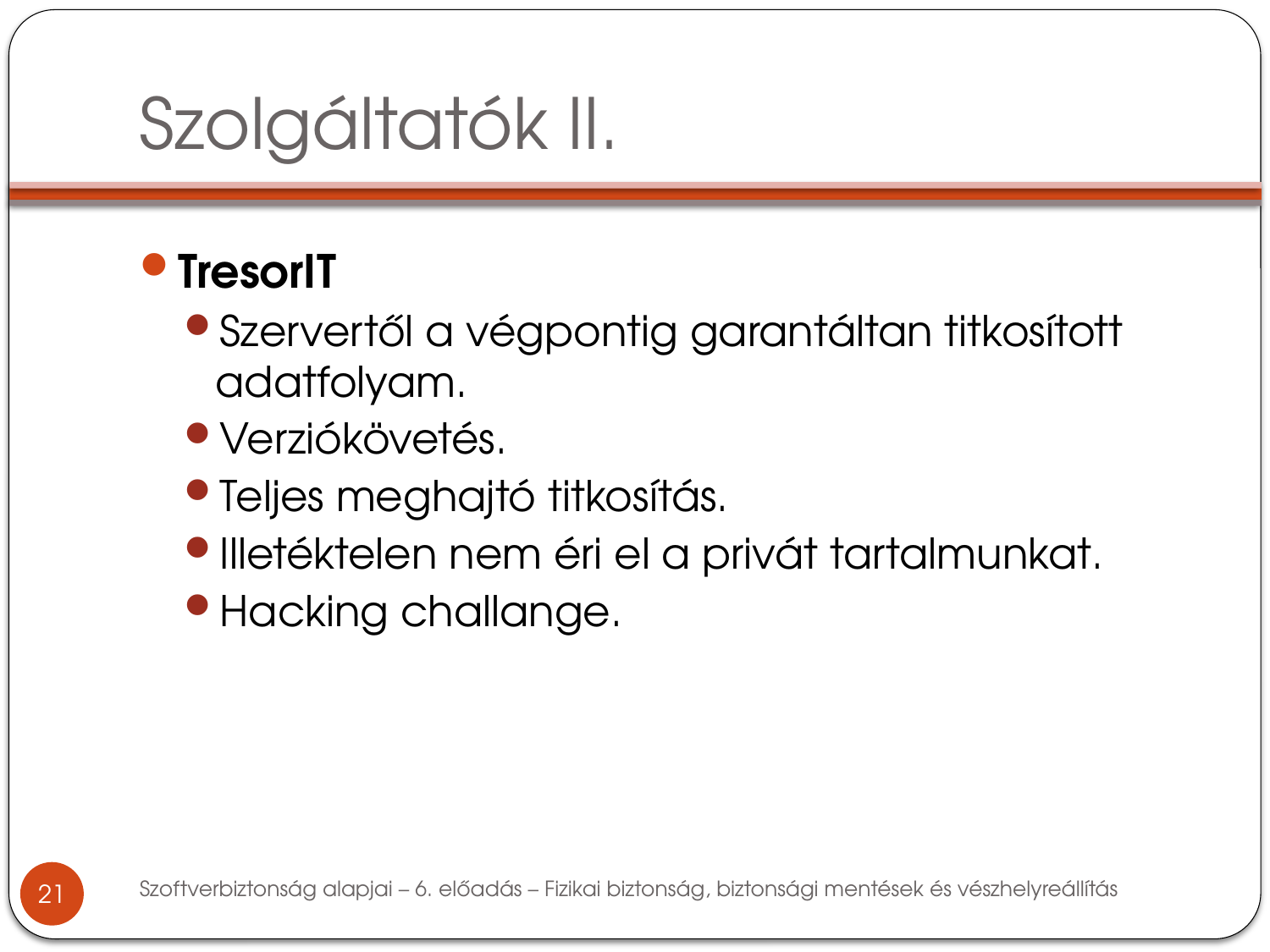

# Szolgáltatók II.
TresorIT
Szervertől a végpontig garantáltan titkosított adatfolyam.
Verziókövetés.
Teljes meghajtó titkosítás.
Illetéktelen nem éri el a privát tartalmunkat.
Hacking challange.

Szoftverbiztonság alapjai – 6. előadás – Fizikai biztonság, biztonsági mentések és vészhelyreállítás
21